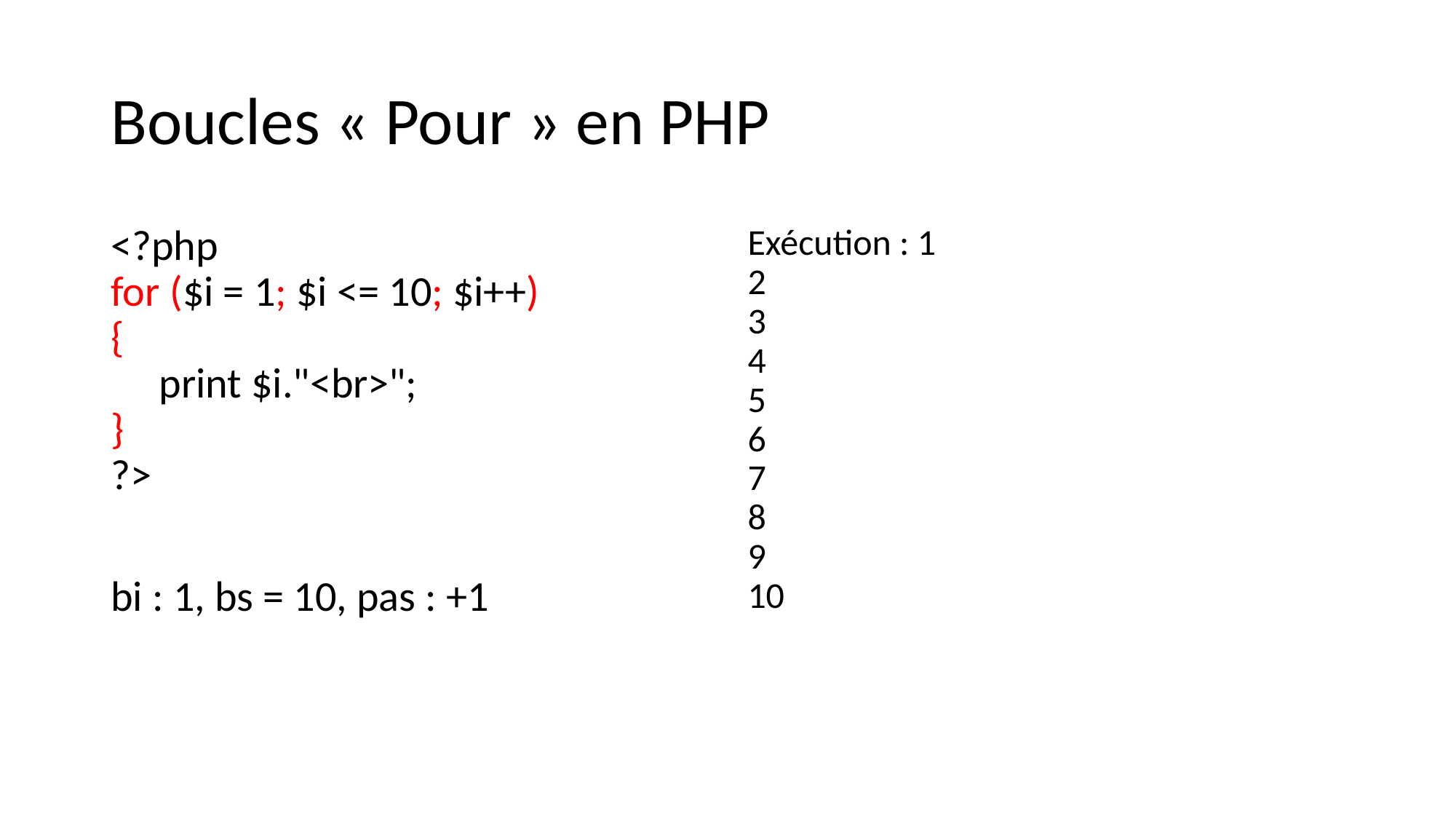

# Boucles « Pour » en PHP
<?php
for ($i = 1; $i <= 10; $i++)
{
     print $i."<br>";
}
?>

bi : 1, bs = 10, pas : +1
Exécution : 1
2
3
4
5
6
7
8
9
10